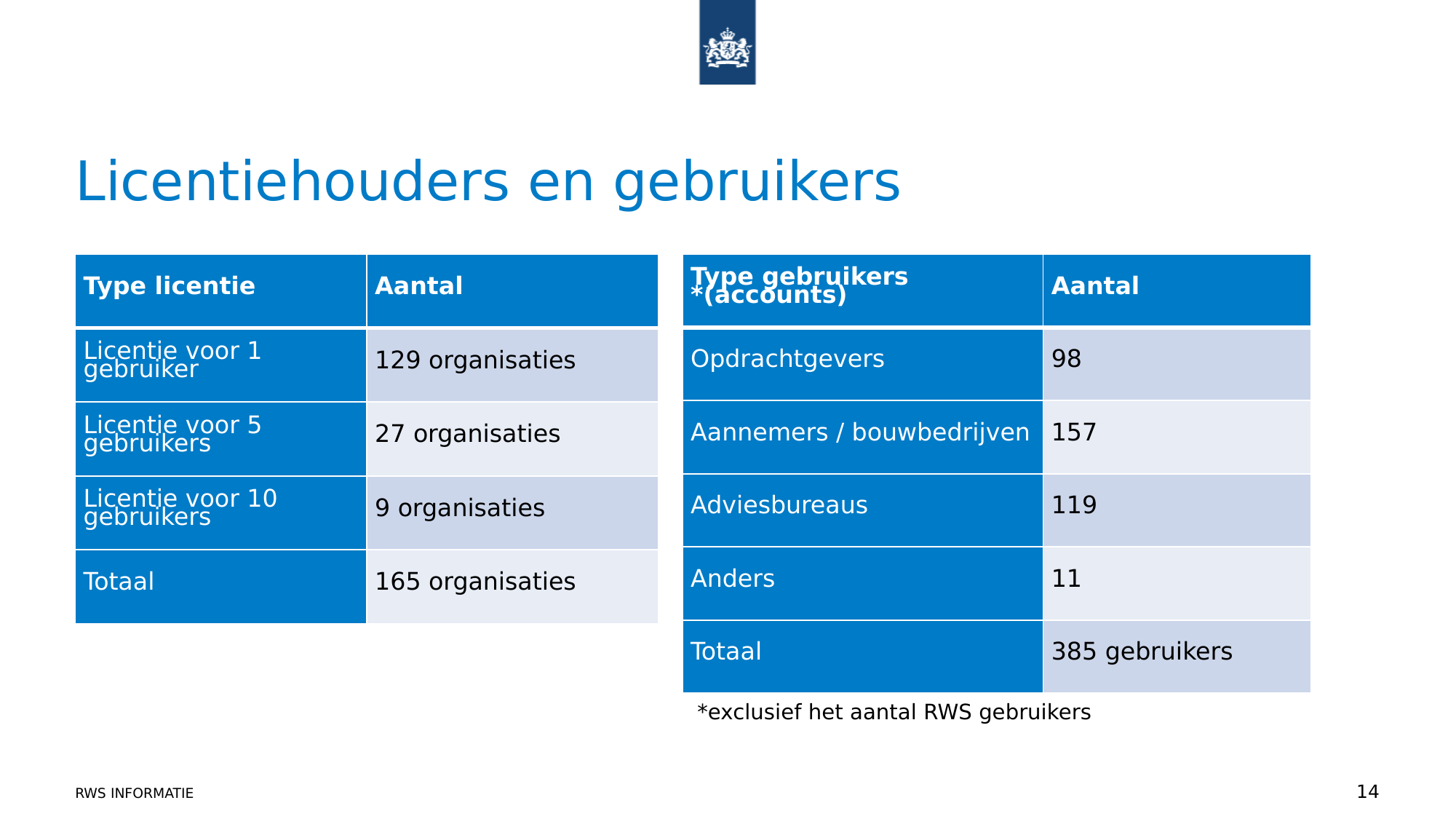

# Licentiehouders en gebruikers
| Type gebruikers \*(accounts) | Aantal |
| --- | --- |
| Opdrachtgevers | 98 |
| Aannemers / bouwbedrijven | 157 |
| Adviesbureaus | 119 |
| Anders | 11 |
| Totaal | 385 gebruikers |
| Type licentie | Aantal |
| --- | --- |
| Licentie voor 1 gebruiker | 129 organisaties |
| Licentie voor 5 gebruikers | 27 organisaties |
| Licentie voor 10 gebruikers | 9 organisaties |
| Totaal | 165 organisaties |
*exclusief het aantal RWS gebruikers
RWS INFORMATIE
14